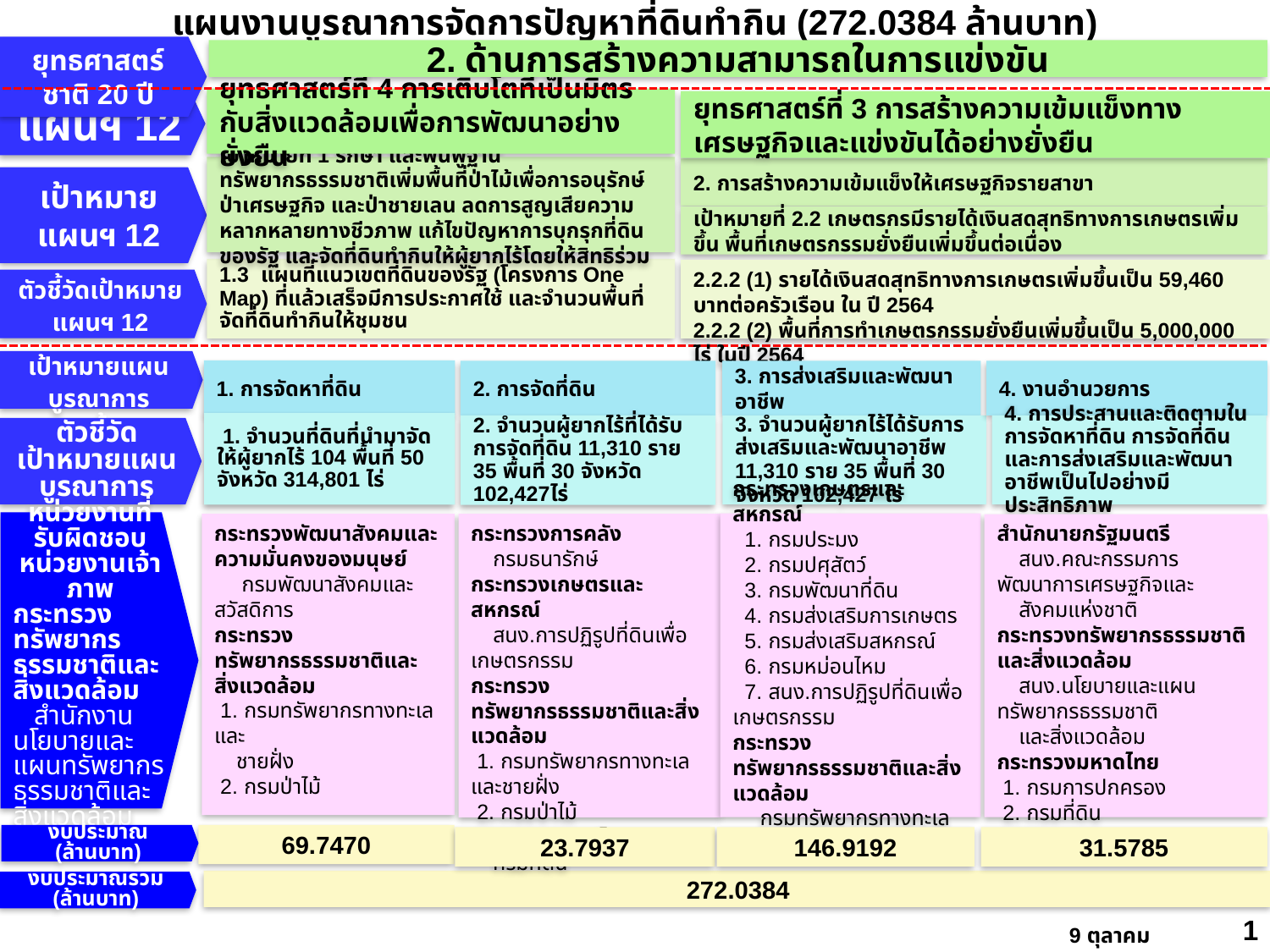

แผนงานบูรณาการจัดการปัญหาที่ดินทำกิน (272.0384 ล้านบาท)
ยุทธศาสตร์ชาติ 20 ปี
2. ด้านการสร้างความสามารถในการแข่งขัน
ยุทธศาสตร์ที่ 4 การเติบโตที่เป็นมิตรกับสิ่งแวดล้อมเพื่อการพัฒนาอย่างยั่งยืน
# ยุทธศาสตร์ที่ 3 การสร้างความเข้มแข็งทางเศรษฐกิจและแข่งขันได้อย่างยั่งยืน
แผนฯ 12
เป้าหมายที่ 1 รักษา และฟื้นฟูฐานทรัพยากรธรรมชาติเพิ่มพื้นที่ป่าไม้เพื่อการอนุรักษ์ ป่าเศรษฐกิจ และป่าชายเลน ลดการสูญเสียความหลากหลายทางชีวภาพ แก้ไขปัญหาการบุกรุกที่ดินของรัฐ และจัดที่ดินทำกินให้ผู้ยากไร้โดยให้สิทธิร่วม
2. การสร้างความเข้มแข็งให้เศรษฐกิจรายสาขา
เป้าหมายแผนฯ 12
เป้าหมายที่ 2.2 เกษตรกรมีรายได้เงินสดสุทธิทางการเกษตรเพิ่มขึ้น พื้นที่เกษตรกรรมยั่งยืนเพิ่มขึ้นต่อเนื่อง
1.3  แผนที่แนวเขตที่ดินของรัฐ (โครงการ One Map) ที่แล้วเสร็จมีการประกาศใช้ และจำนวนพื้นที่จัดที่ดินทำกินให้ชุมชน
2.2.2 (1) รายได้เงินสดสุทธิทางการเกษตรเพิ่มขึ้นเป็น 59,460 บาทต่อครัวเรือน ใน ปี 2564
2.2.2 (2) พื้นที่การทำเกษตรกรรมยั่งยืนเพิ่มขึ้นเป็น 5,000,000 ไร่ ในปี 2564
ตัวชี้วัดเป้าหมาย
แผนฯ 12
เป้าหมายแผนบูรณาการ
1. การจัดหาที่ดิน
3. การส่งเสริมและพัฒนาอาชีพ
4. งานอำนวยการ
2. การจัดที่ดิน
 1. จำนวนที่ดินที่นำมาจัดให้ผู้ยากไร้ 104 พื้นที่ 50 จังหวัด 314,801 ไร่
3. จำนวนผู้ยากไร้ได้รับการส่งเสริมและพัฒนาอาชีพ 11,310 ราย 35 พื้นที่ 30 จังหวัด 102,427 ไร่
4. การประสานและติดตามในการจัดหาที่ดิน การจัดที่ดิน และการส่งเสริมและพัฒนาอาชีพเป็นไปอย่างมีประสิทธิภาพ
2. จำนวนผู้ยากไร้ที่ได้รับการจัดที่ดิน 11,310 ราย 35 พื้นที่ 30 จังหวัด 102,427ไร่
ตัวชี้วัด
เป้าหมายแผน
บูรณาการ

หน่วยงานที่รับผิดชอบ
หน่วยงานเจ้าภาพ
กระทรวงทรัพยากร
ธรรมชาติและสิ่งแวดล้อม
   สำนักงานนโยบายและแผนทรัพยากร
ธรรมชาติและสิ่งแวดล้อม

กระทรวงเกษตรและสหกรณ์
  1. กรมประมง
  2. กรมปศุสัตว์
  3. กรมพัฒนาที่ดิน
  4. กรมส่งเสริมการเกษตร
  5. กรมส่งเสริมสหกรณ์
  6. กรมหม่อนไหม
  7. สนง.การปฏิรูปที่ดินเพื่อเกษตรกรรม
กระทรวงทรัพยากรธรรมชาติและสิ่งแวดล้อม
     กรมทรัพยากรทางทะเลและชายฝั่ง
กระทรวงพัฒนาสังคมและ
ความมั่นคงของมนุษย์
     กรมพัฒนาสังคมและสวัสดิการ
กระทรวงทรัพยากรธรรมชาติและสิ่งแวดล้อม
 1. กรมทรัพยากรทางทะเลและ
    ชายฝั่ง
 2. กรมป่าไม้
กระทรวงการคลัง
    กรมธนารักษ์
กระทรวงเกษตรและสหกรณ์
    สนง.การปฏิรูปที่ดินเพื่อเกษตรกรรม
กระทรวงทรัพยากรธรรมชาติและสิ่งแวดล้อม
 1. กรมทรัพยากรทางทะเลและชายฝั่ง
 2. กรมป่าไม้
กระทรวงมหาดไทย
    กรมที่ดิน
สำนักนายกรัฐมนตรี
    สนง.คณะกรรมการพัฒนาการเศรษฐกิจและ
    สังคมแห่งชาติ
กระทรวงทรัพยากรธรรมชาติและสิ่งแวดล้อม
    สนง.นโยบายและแผนทรัพยากรธรรมชาติ
    และสิ่งแวดล้อม
กระทรวงมหาดไทย
 1. กรมการปกครอง
 2. กรมที่ดิน
69.7470
งบประมาณ
(ล้านบาท)
146.9192
31.5785
23.7937
272.0384
งบประมาณรวม
(ล้านบาท)
15
9 ตุลาคม 2559